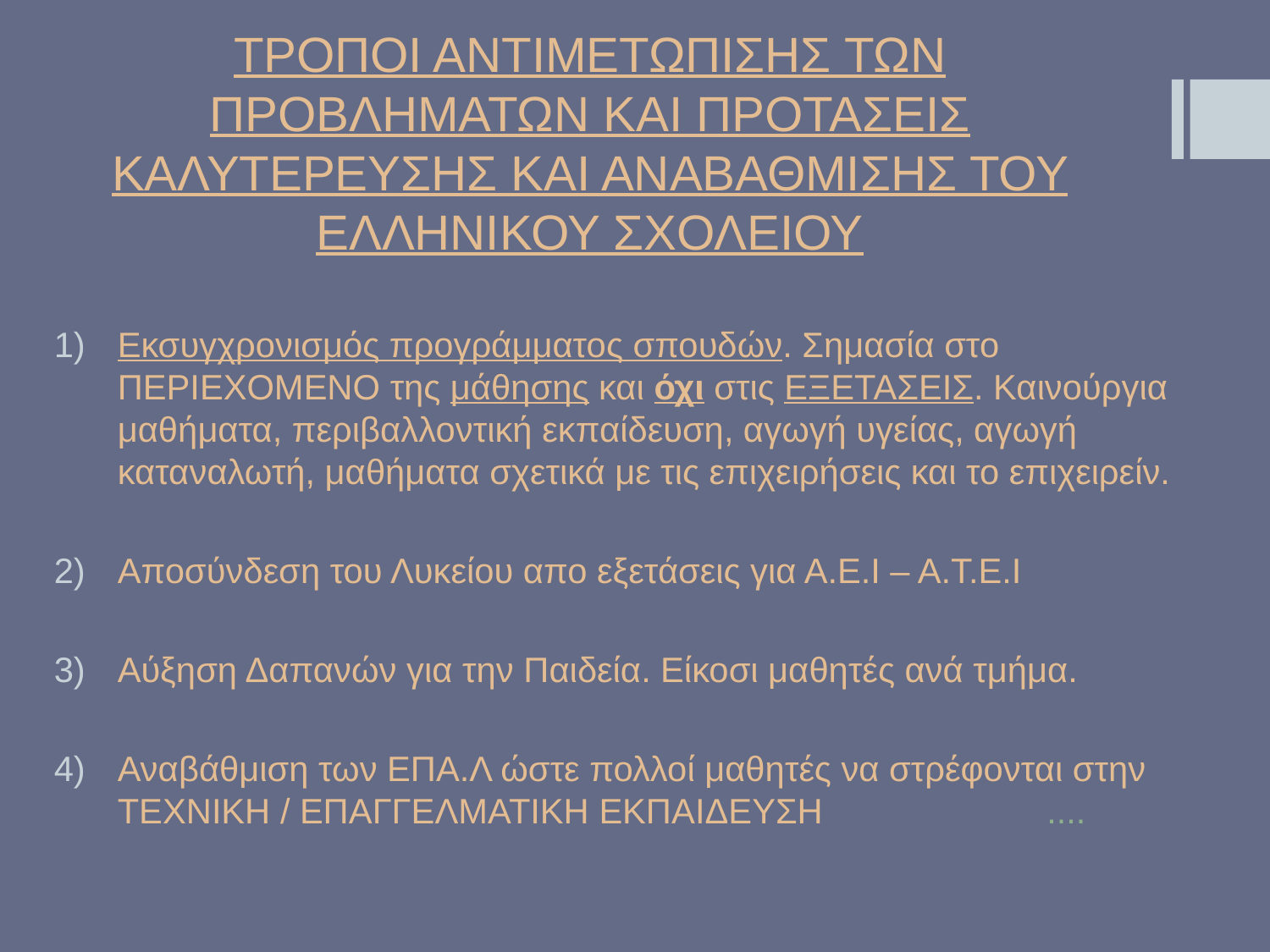

# ΤΡΟΠΟΙ ΑΝΤΙΜΕΤΩΠΙΣΗΣ ΤΩΝ ΠΡΟΒΛΗΜΑΤΩΝ ΚΑΙ ΠΡΟΤΑΣΕΙΣ ΚΑΛΥΤΕΡΕΥΣΗΣ ΚΑΙ ΑΝΑΒΑΘΜΙΣΗΣ ΤΟΥ ΕΛΛΗΝΙΚΟΥ ΣΧΟΛΕΙΟΥ
Εκσυγχρονισμός προγράμματος σπουδών. Σημασία στο ΠΕΡΙΕΧΟΜΕΝΟ της μάθησης και όχι στις ΕΞΕΤΑΣΕΙΣ. Καινούργια μαθήματα, περιβαλλοντική εκπαίδευση, αγωγή υγείας, αγωγή καταναλωτή, μαθήματα σχετικά με τις επιχειρήσεις και το επιχειρείν.

Αποσύνδεση του Λυκείου απο εξετάσεις για Α.Ε.Ι – Α.Τ.Ε.Ι

Αύξηση Δαπανών για την Παιδεία. Είκοσι μαθητές ανά τμήμα.

Αναβάθμιση των ΕΠΑ.Λ ώστε πολλοί μαθητές να στρέφονται στην ΤΕΧΝΙΚΗ / ΕΠΑΓΓΕΛΜΑΤΙΚΗ ΕΚΠΑΙΔΕΥΣΗ                       ....